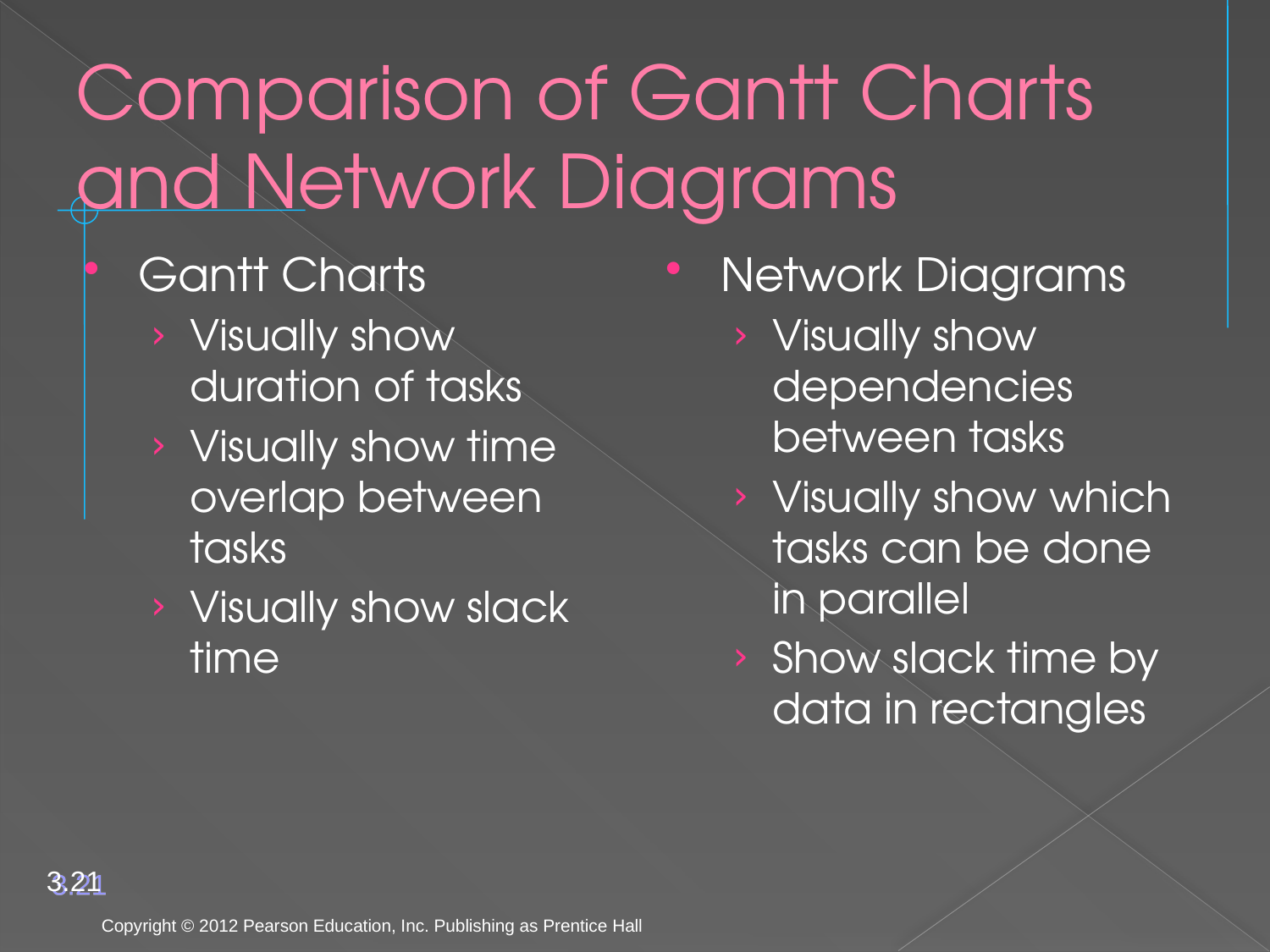

# Comparison of Gantt Charts and Network Diagrams
Gantt Charts
Visually show duration of tasks
Visually show time overlap between tasks
Visually show slack time
Network Diagrams
Visually show dependencies between tasks
Visually show which tasks can be done in parallel
Show slack time by data in rectangles
3.21
Copyright © 2012 Pearson Education, Inc. Publishing as Prentice Hall